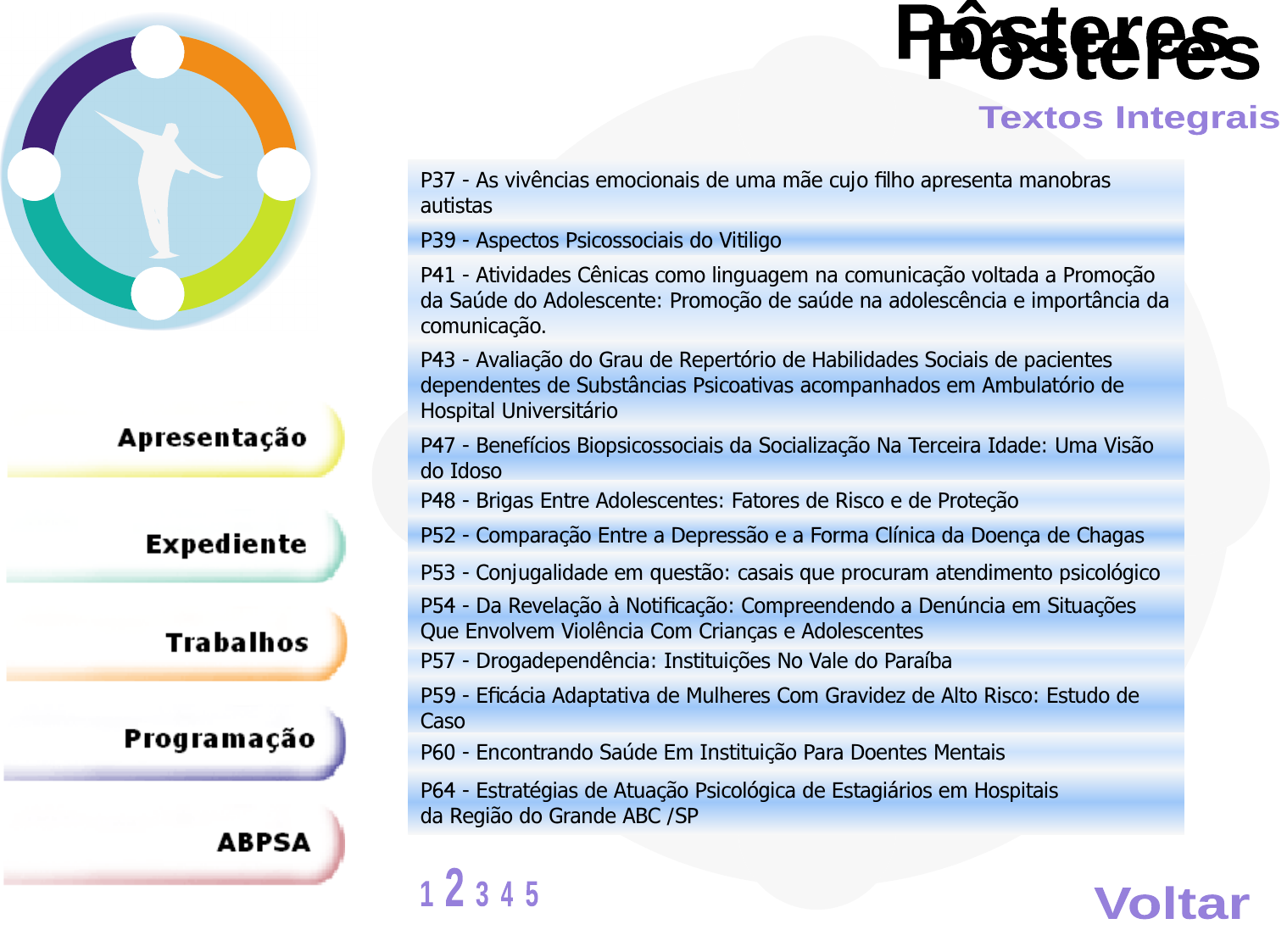

Pôsteres
Pôsteres
Textos Integrais
P37 - As vivências emocionais de uma mãe cujo filho apresenta manobras autistas
P39 - Aspectos Psicossociais do Vitiligo
P41 - Atividades Cênicas como linguagem na comunicação voltada a Promoção da Saúde do Adolescente: Promoção de saúde na adolescência e importância da comunicação.

P43 - Avaliação do Grau de Repertório de Habilidades Sociais de pacientes dependentes de Substâncias Psicoativas acompanhados em Ambulatório de Hospital Universitário

P47 - Benefícios Biopsicossociais da Socialização Na Terceira Idade: Uma Visão do Idoso
P48 - Brigas Entre Adolescentes: Fatores de Risco e de Proteção
P52 - Comparação Entre a Depressão e a Forma Clínica da Doença de Chagas
P53 - Conjugalidade em questão: casais que procuram atendimento psicológico
P54 - Da Revelação à Notificação: Compreendendo a Denúncia em Situações Que Envolvem Violência Com Crianças e Adolescentes
P57 - Drogadependência: Instituições No Vale do Paraíba
P59 - Eficácia Adaptativa de Mulheres Com Gravidez de Alto Risco: Estudo de Caso
P60 - Encontrando Saúde Em Instituição Para Doentes Mentais
P64 - Estratégias de Atuação Psicológica de Estagiários em Hospitais
da Região do Grande ABC /SP
2
1
3
4
5
Voltar